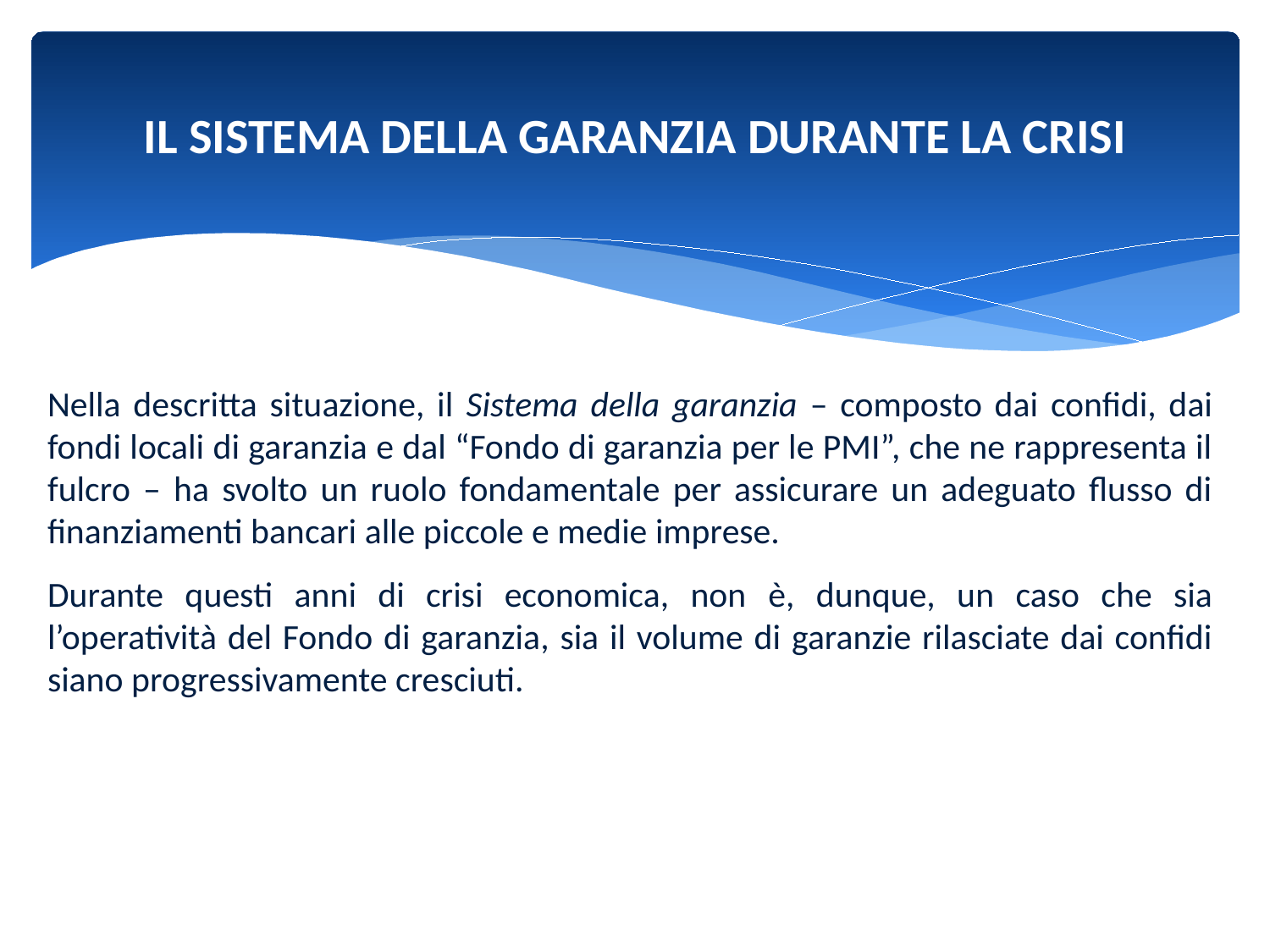

# IL SISTEMA DELLA GARANZIA DURANTE LA CRISI
Nella descritta situazione, il Sistema della garanzia – composto dai confidi, dai fondi locali di garanzia e dal “Fondo di garanzia per le PMI”, che ne rappresenta il fulcro – ha svolto un ruolo fondamentale per assicurare un adeguato flusso di finanziamenti bancari alle piccole e medie imprese.
Durante questi anni di crisi economica, non è, dunque, un caso che sia l’operatività del Fondo di garanzia, sia il volume di garanzie rilasciate dai confidi siano progressivamente cresciuti.